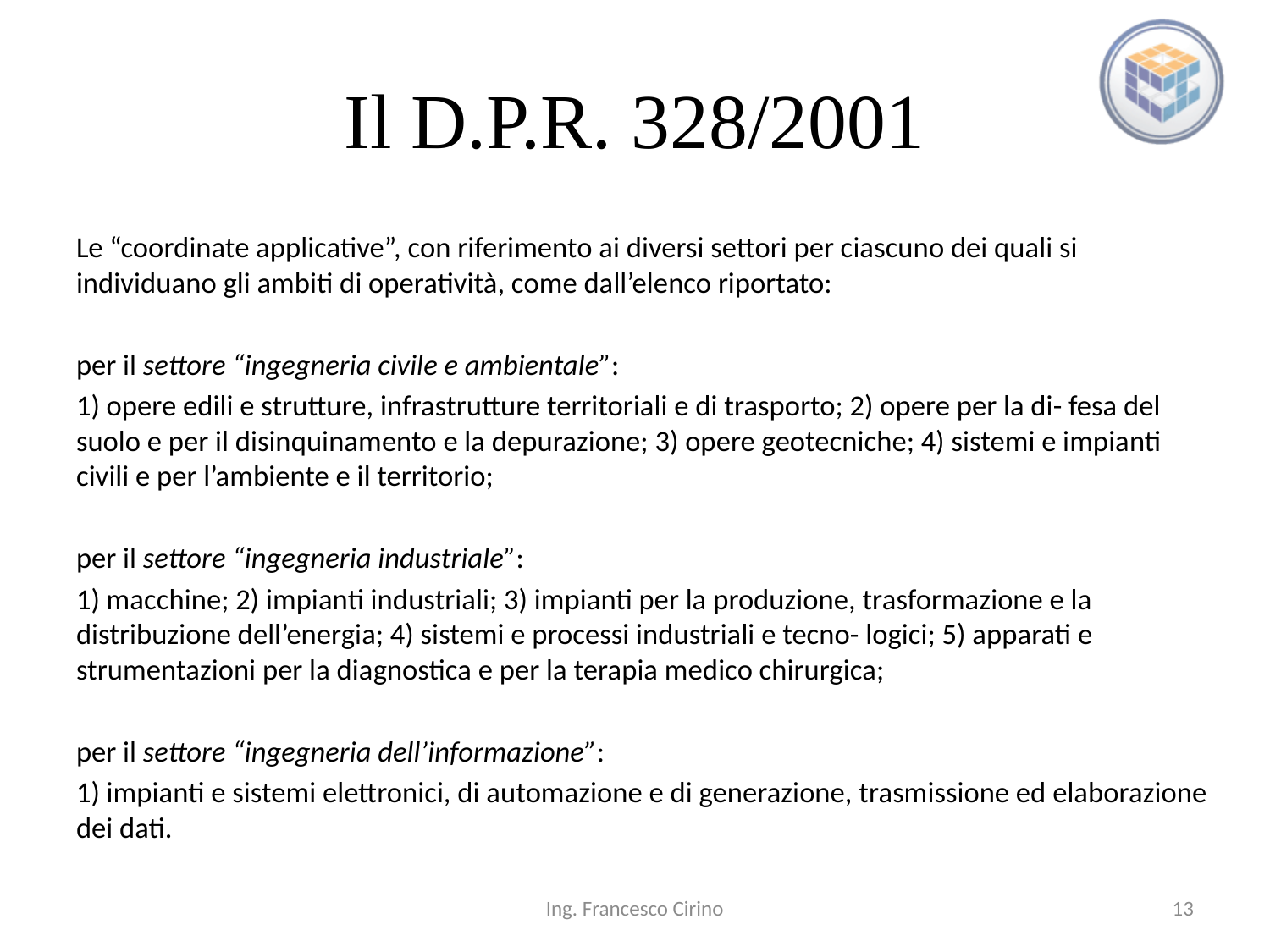

# Il D.P.R. 328/2001
Le “coordinate applicative”, con riferimento ai diversi settori per ciascuno dei quali si individuano gli ambiti di operatività, come dall’elenco riportato:

per il settore “ingegneria civile e ambientale”:
1) opere edili e strutture, infrastrutture territoriali e di trasporto; 2) opere per la di- fesa del suolo e per il disinquinamento e la depurazione; 3) opere geotecniche; 4) sistemi e impianti civili e per l’ambiente e il territorio;

per il settore “ingegneria industriale”:
1) macchine; 2) impianti industriali; 3) impianti per la produzione, trasformazione e la distribuzione dell’energia; 4) sistemi e processi industriali e tecno- logici; 5) apparati e strumentazioni per la diagnostica e per la terapia medico chirurgica;

per il settore “ingegneria dell’informazione”:
1) impianti e sistemi elettronici, di automazione e di generazione, trasmissione ed elaborazione dei dati.

Ing. Francesco Cirino
13